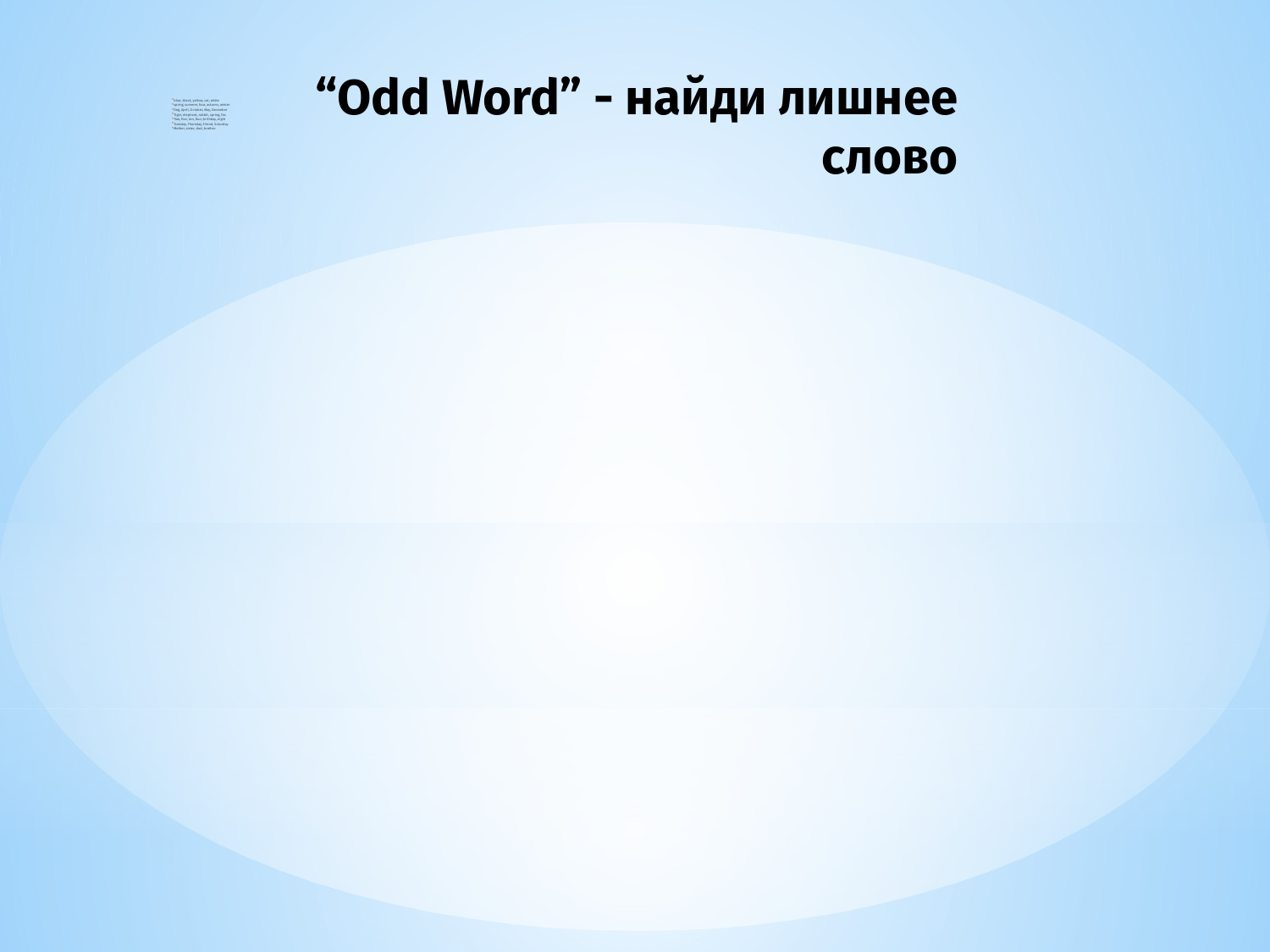

# “Odd Word” - найди лишнее слово

blue, black, yellow, cat, white
spring, summer, four, autumn, winter
Dog, April, October, May, December
Tiger, elephant, rabbit, spring, fox
Two, five, ten, four, birthday, eight
Tuesday, Thursday, Friend, Saturday
Mother, sister, dad, brother.